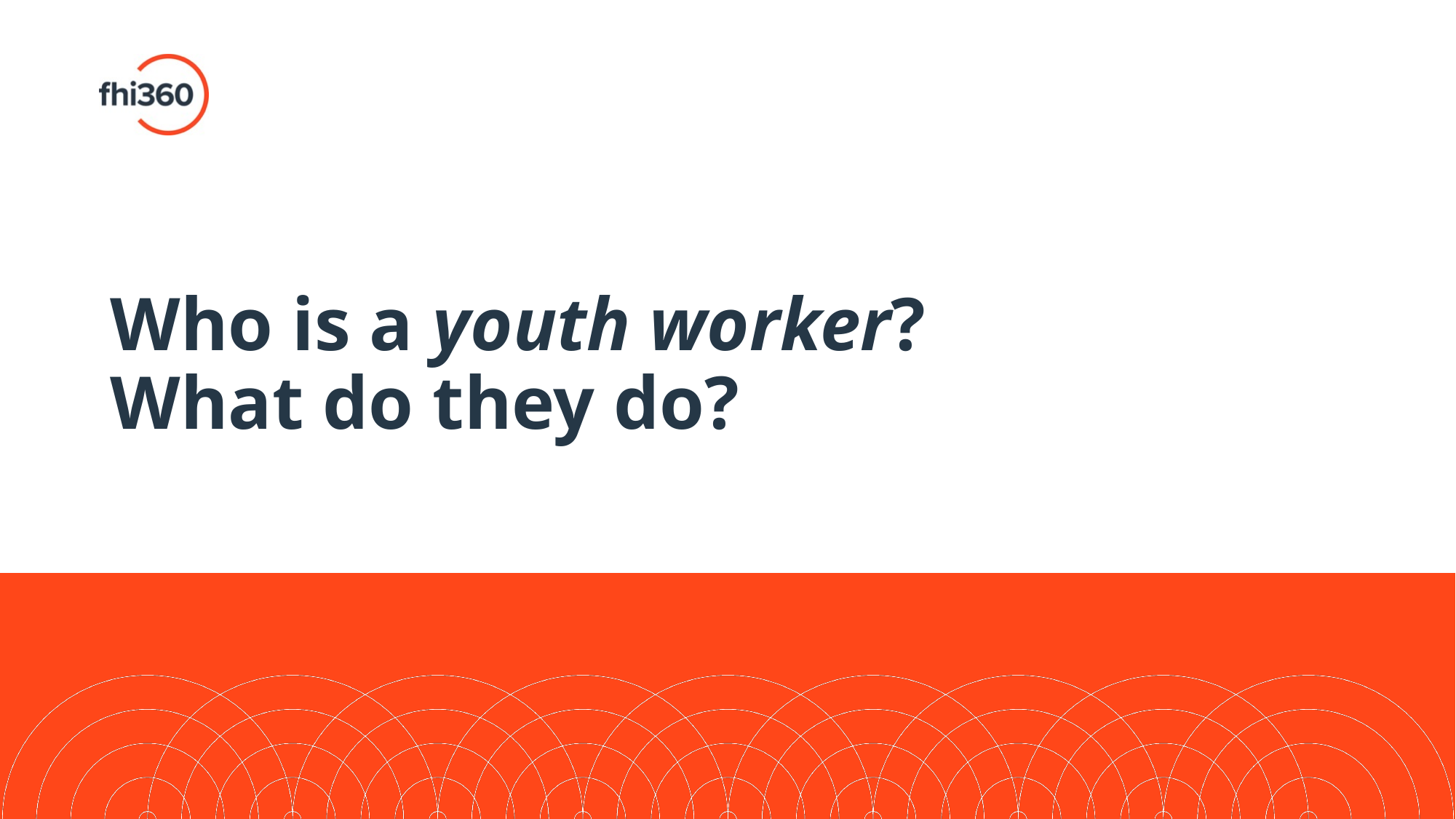

# Who is a youth worker? What do they do?